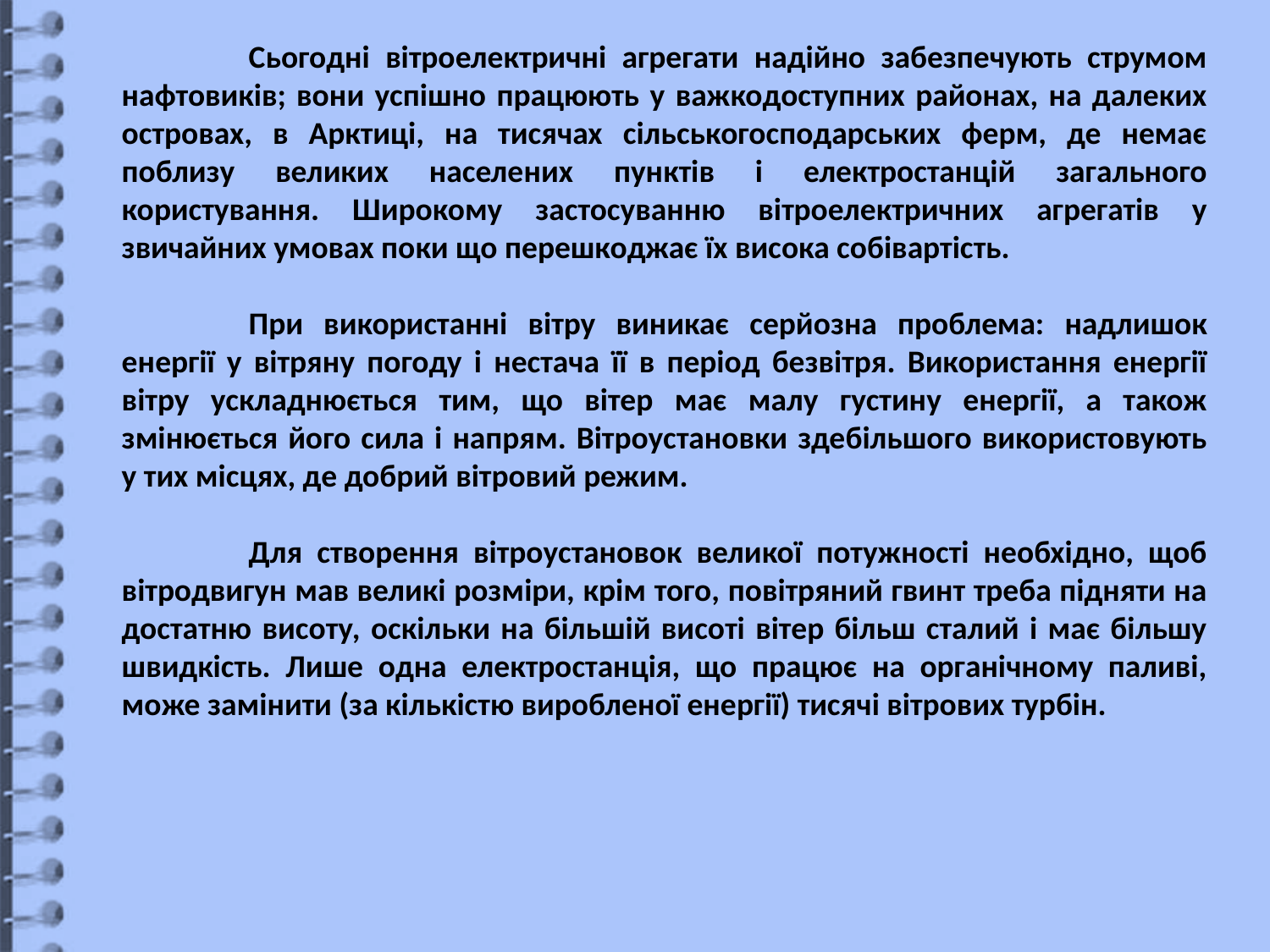

Сьогодні вітроелектричні агрегати надійно забезпечують струмом нафтовиків; вони успішно працюють у важкодоступних районах, на далеких островах, в Арктиці, на тисячах сільськогосподарських ферм, де немає поблизу великих населених пунктів і електростанцій загального користування. Широкому застосуванню вітроелектричних агрегатів у звичайних умовах поки що перешкоджає їх висока собівартість.

	При використанні вітру виникає серйозна проблема: надлишок енергії у вітряну погоду і нестача її в період безвітря. Використання енергії вітру ускладнюється тим, що вітер має малу густину енергії, а також змінюється його сила і напрям. Вітроустановки здебільшого використовують у тих місцях, де добрий вітровий режим.

	Для створення вітроустановок великої потужності необхідно, щоб вітродвигун мав великі розміри, крім того, повітряний гвинт треба підняти на достатню висоту, оскільки на більшій висоті вітер більш сталий і має більшу швидкість. Лише одна електростанція, що працює на органічному паливі, може замінити (за кількістю виробленої енергії) тисячі вітрових турбін.